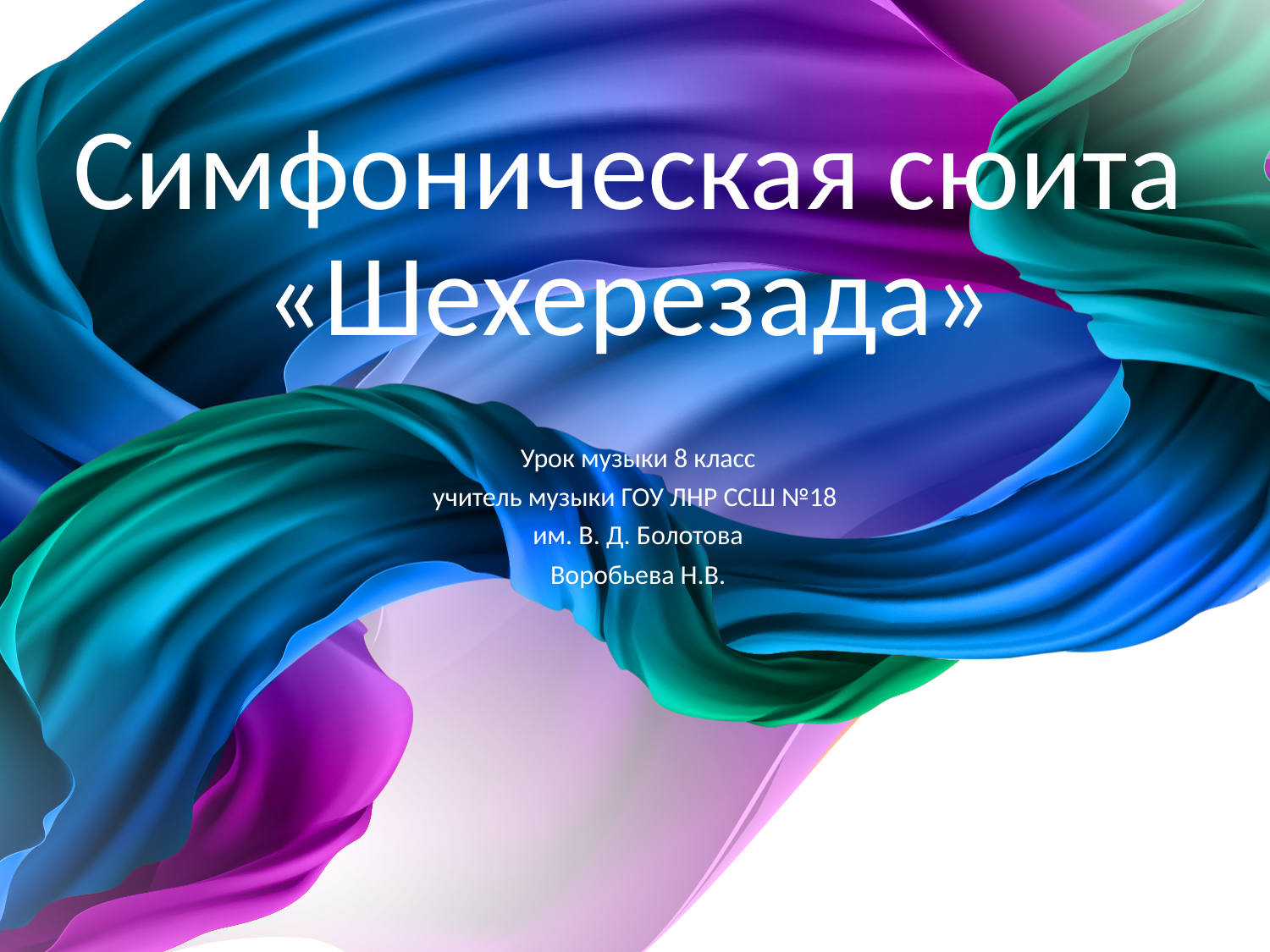

# Симфоническая сюита «Шехерезада»
Урок музыки 8 класс
учитель музыки ГОУ ЛНР ССШ №18
им. В. Д. Болотова
Воробьева Н.В.